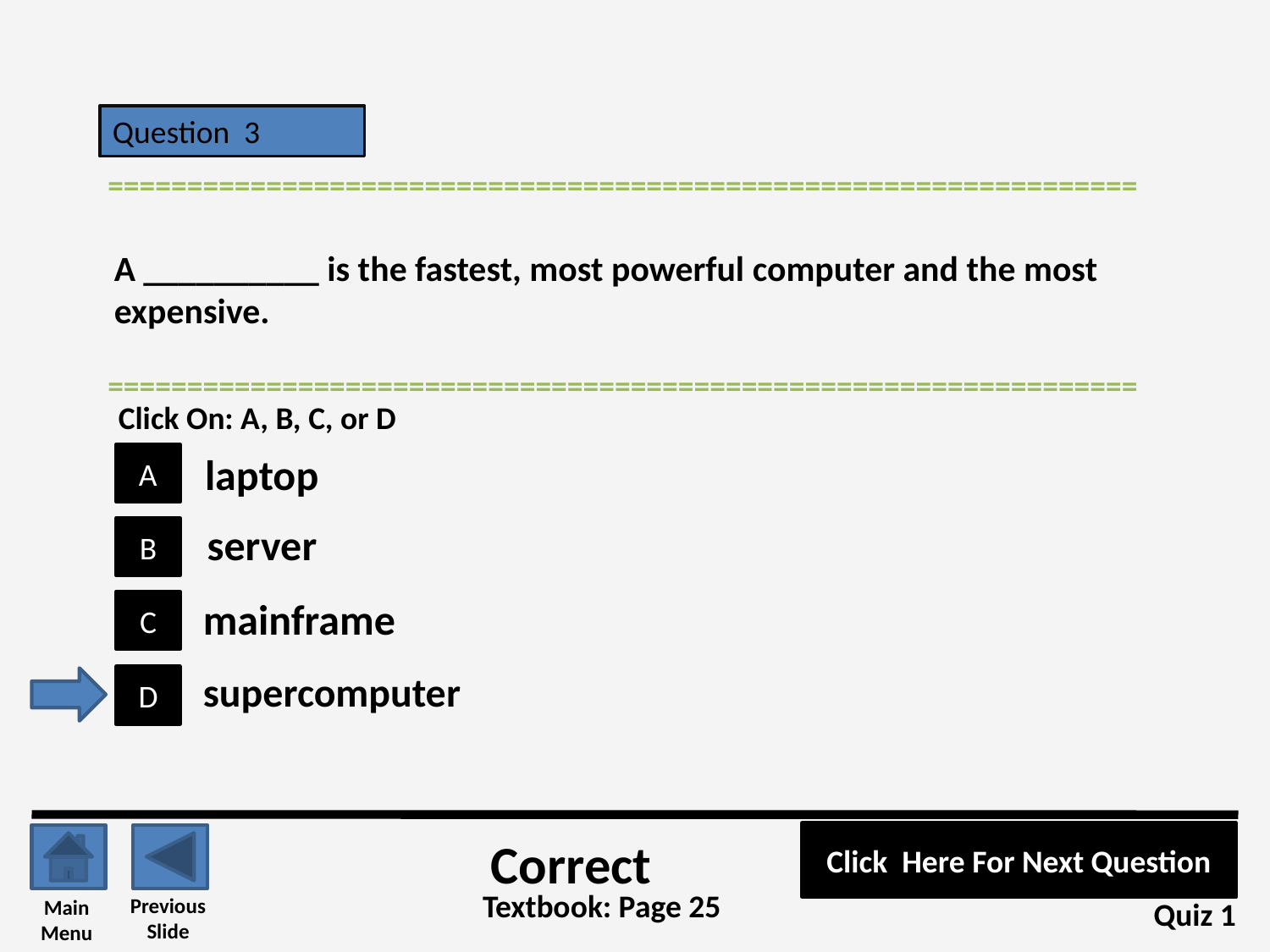

Question  3
=================================================================
A __________ is the fastest, most powerful computer and the most expensive.
=================================================================
Click On: A, B, C, or D

laptop
A

server
B
mainframe
C
supercomputer
D

Click  Here For Next Question

Correct
Textbook: Page 25
Previous
Slide
Main
Menu
Quiz 1